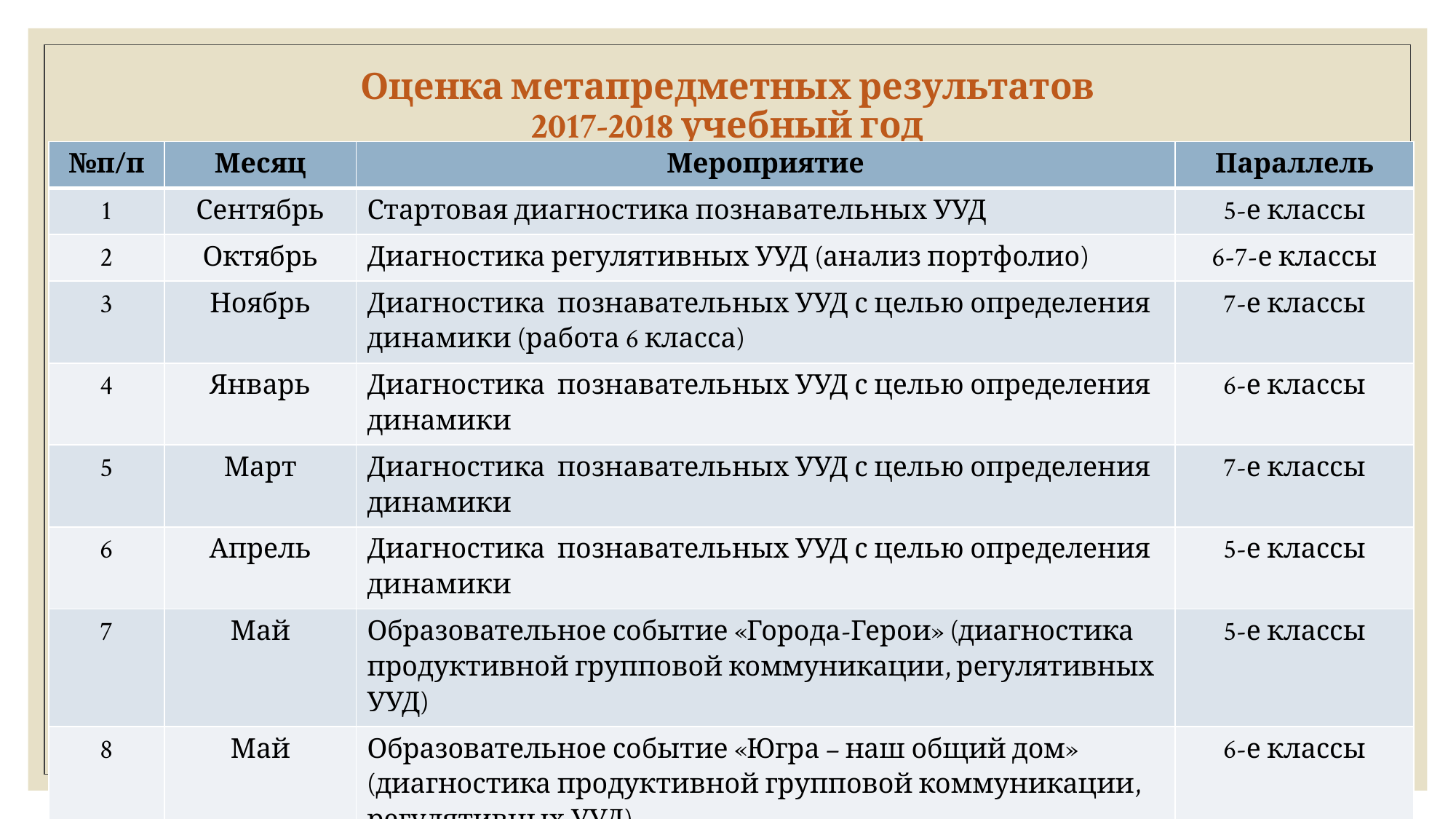

# Оценка метапредметных результатов 2017-2018 учебный год
| №п/п | Месяц | Мероприятие | Параллель |
| --- | --- | --- | --- |
| 1 | Сентябрь | Стартовая диагностика познавательных УУД | 5-е классы |
| 2 | Октябрь | Диагностика регулятивных УУД (анализ портфолио) | 6-7-е классы |
| 3 | Ноябрь | Диагностика познавательных УУД с целью определения динамики (работа 6 класса) | 7-е классы |
| 4 | Январь | Диагностика познавательных УУД с целью определения динамики | 6-е классы |
| 5 | Март | Диагностика познавательных УУД с целью определения динамики | 7-е классы |
| 6 | Апрель | Диагностика познавательных УУД с целью определения динамики | 5-е классы |
| 7 | Май | Образовательное событие «Города-Герои» (диагностика продуктивной групповой коммуникации, регулятивных УУД) | 5-е классы |
| 8 | Май | Образовательное событие «Югра – наш общий дом» (диагностика продуктивной групповой коммуникации, регулятивных УУД) | 6-е классы |
| 9 | Май | Образовательное событие «Безопасный Интернет» (диагностика продуктивной групповой коммуникации, регулятивных УУД) | 7-е классы |